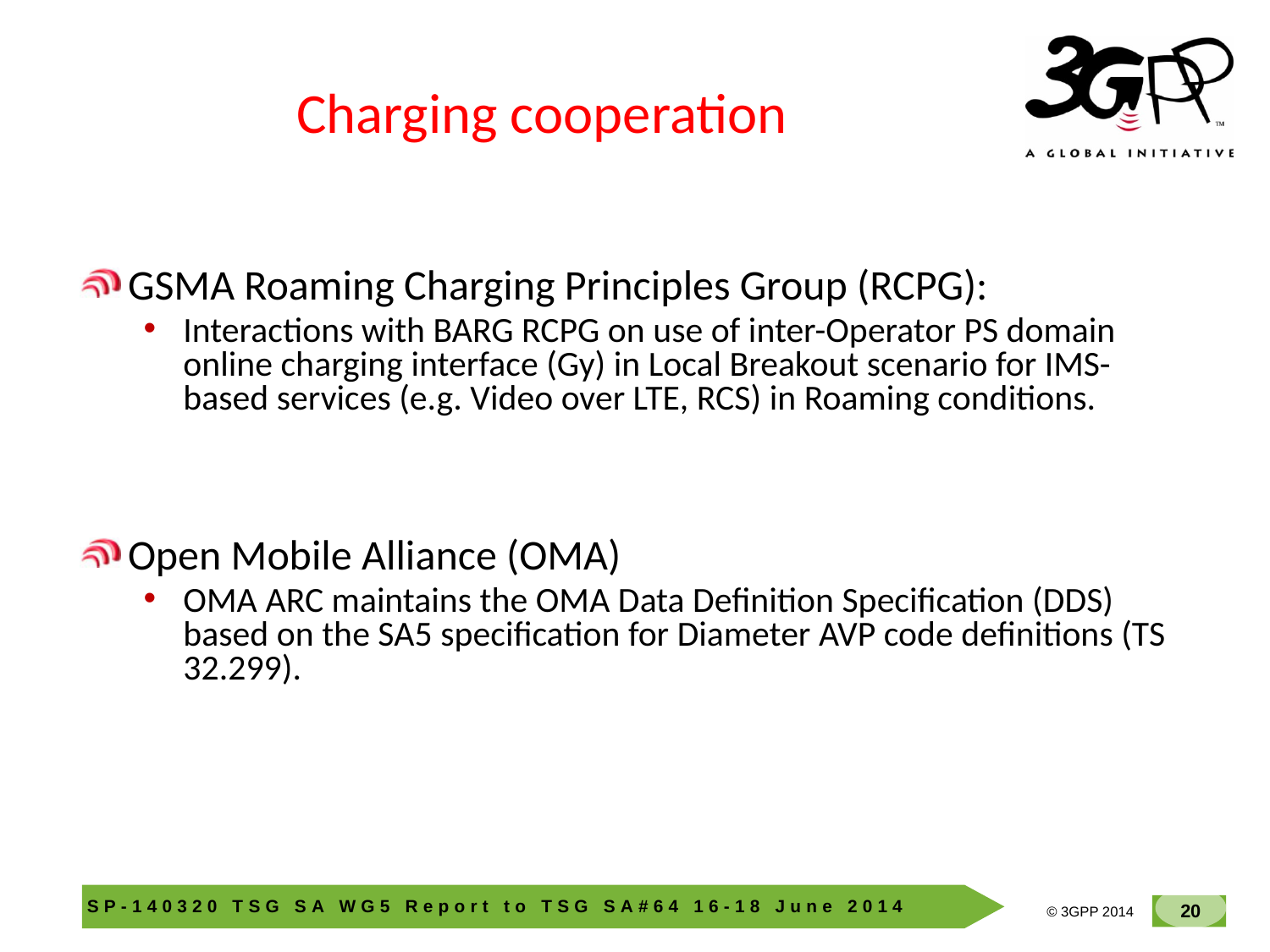

# Charging cooperation

GSMA Roaming Charging Principles Group (RCPG):
Interactions with BARG RCPG on use of inter-Operator PS domain online charging interface (Gy) in Local Breakout scenario for IMS-based services (e.g. Video over LTE, RCS) in Roaming conditions.

Open Mobile Alliance (OMA)
OMA ARC maintains the OMA Data Definition Specification (DDS) based on the SA5 specification for Diameter AVP code definitions (TS 32.299).